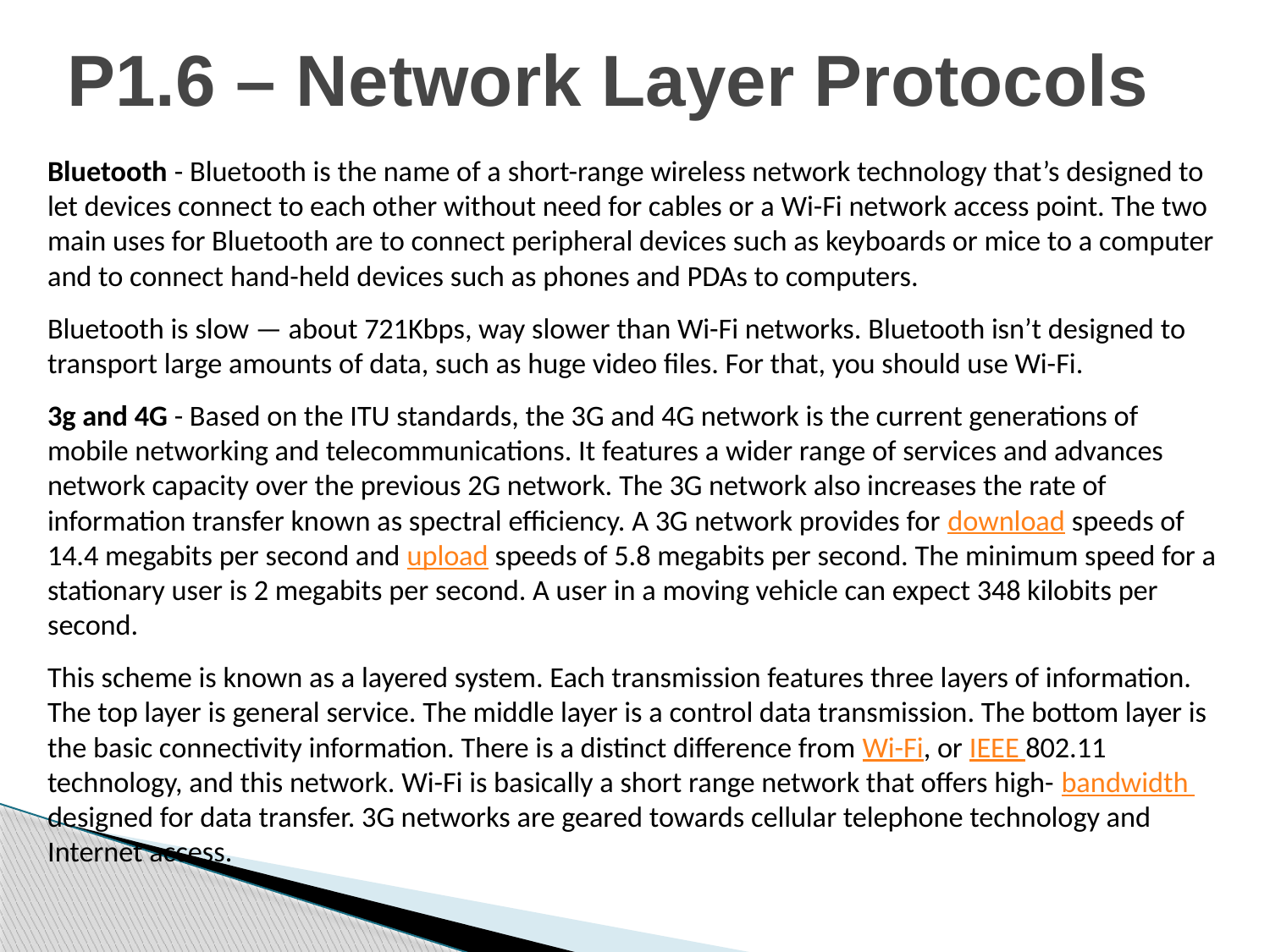

# P1.6 – Network Layer Protocols
Bluetooth - Bluetooth is the name of a short-range wireless network technology that’s designed to let devices connect to each other without need for cables or a Wi-Fi network access point. The two main uses for Bluetooth are to connect peripheral devices such as keyboards or mice to a computer and to connect hand-held devices such as phones and PDAs to computers.
Bluetooth is slow — about 721Kbps, way slower than Wi-Fi networks. Bluetooth isn’t designed to transport large amounts of data, such as huge video files. For that, you should use Wi-Fi.
3g and 4G - Based on the ITU standards, the 3G and 4G network is the current generations of mobile networking and telecommunications. It features a wider range of services and advances network capacity over the previous 2G network. The 3G network also increases the rate of information transfer known as spectral efficiency. A 3G network provides for download speeds of 14.4 megabits per second and upload speeds of 5.8 megabits per second. The minimum speed for a stationary user is 2 megabits per second. A user in a moving vehicle can expect 348 kilobits per second.
This scheme is known as a layered system. Each transmission features three layers of information. The top layer is general service. The middle layer is a control data transmission. The bottom layer is the basic connectivity information. There is a distinct difference from Wi-Fi, or IEEE 802.11 technology, and this network. Wi-Fi is basically a short range network that offers high- bandwidth designed for data transfer. 3G networks are geared towards cellular telephone technology and Internet access.